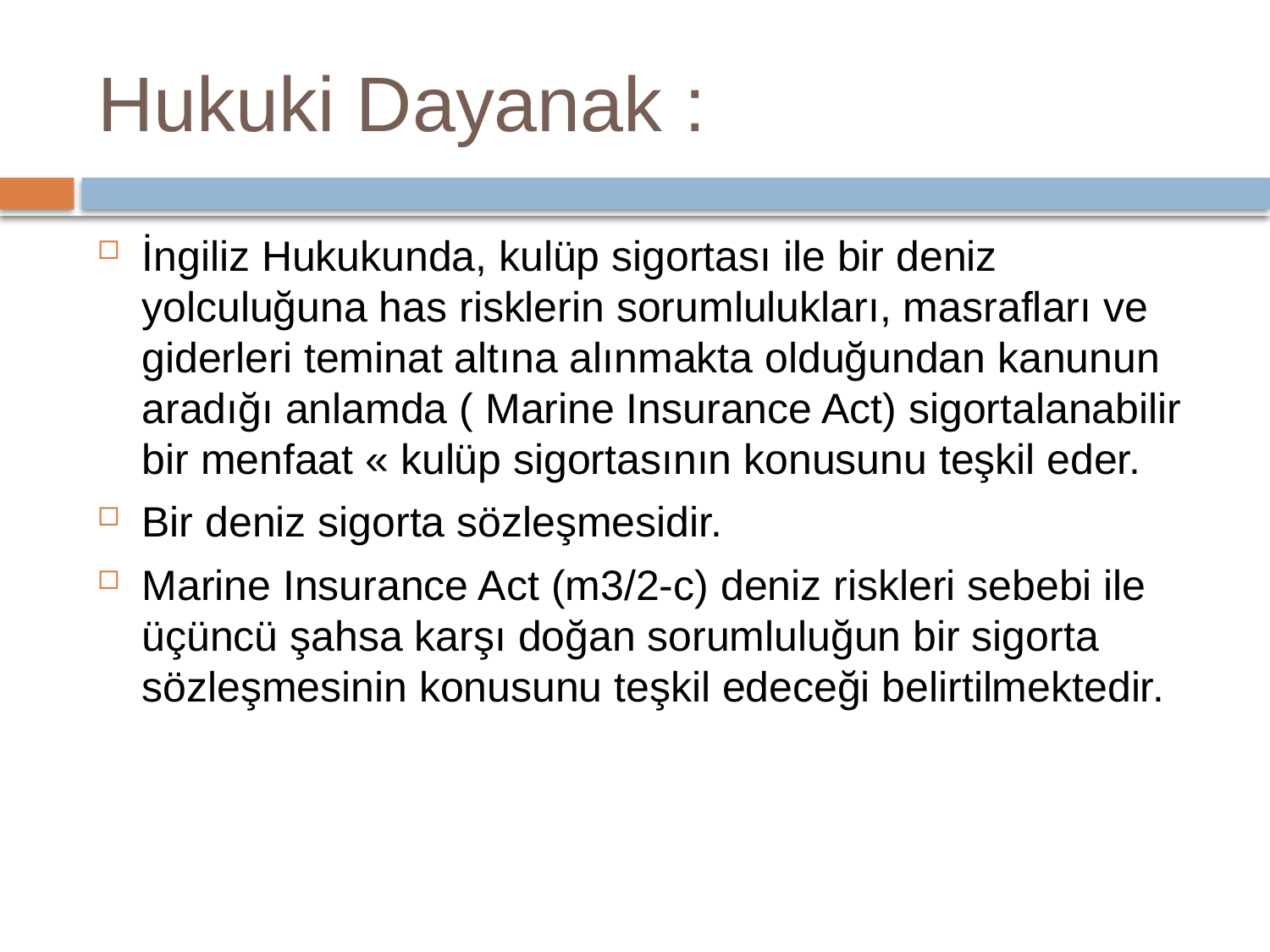

# Hukuki Dayanak :
İngiliz Hukukunda, kulüp sigortası ile bir deniz  yolculuğuna has risklerin sorumlulukları, masrafları ve giderleri teminat altına alınmakta olduğundan kanunun aradığı anlamda ( Marine Insurance Act) sigortalanabilir bir menfaat « kulüp sigortasının konusunu teşkil eder.
Bir deniz sigorta sözleşmesidir.
Marine Insurance Act (m3/2-c) deniz riskleri sebebi ile üçüncü şahsa karşı doğan sorumluluğun bir sigorta sözleşmesinin konusunu teşkil edeceği belirtilmektedir.